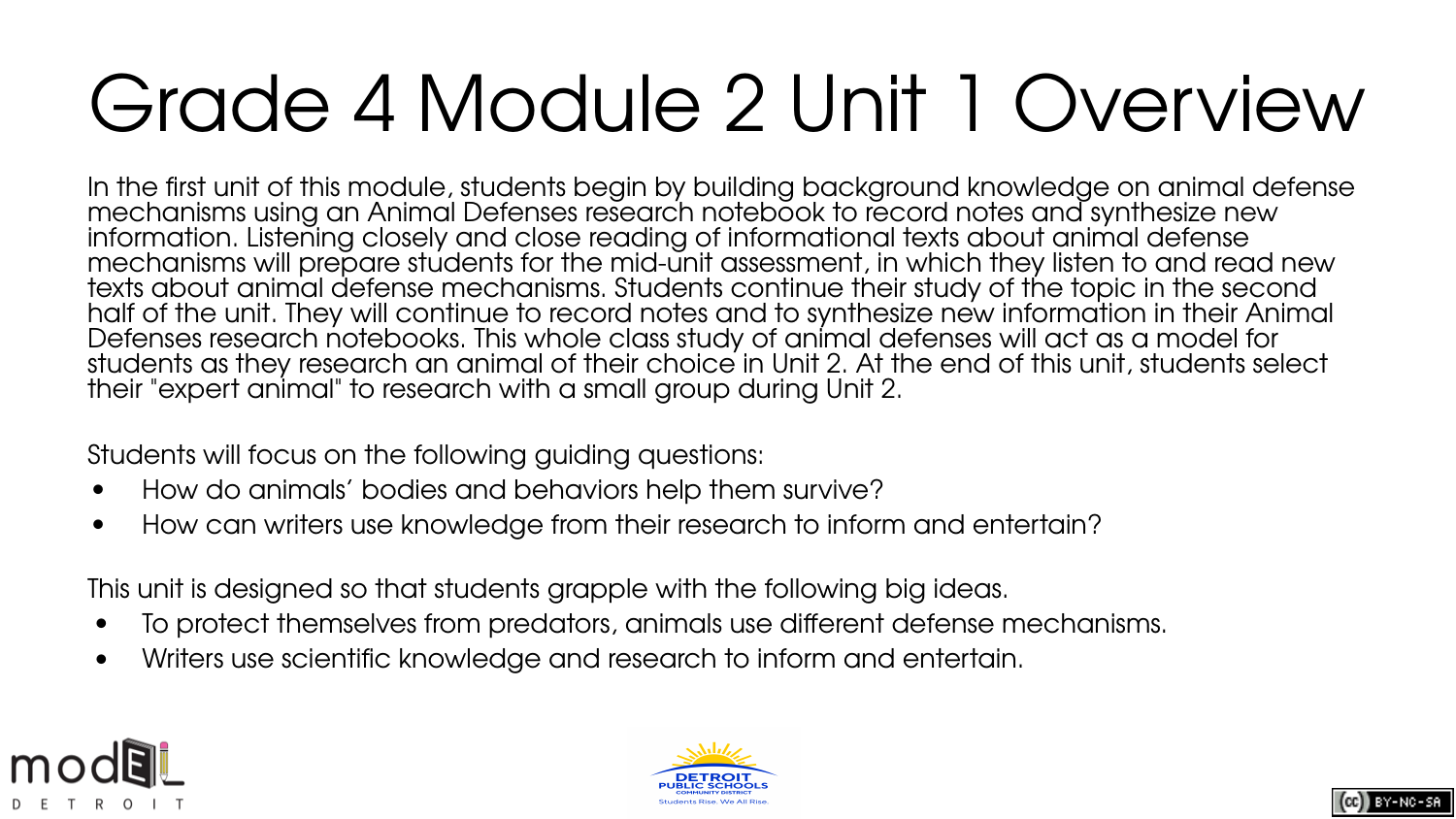

# Grade 4 Module 2 Unit 1 Overview
In the first unit of this module, students begin by building background knowledge on animal defense mechanisms using an Animal Defenses research notebook to record notes and synthesize new information. Listening closely and close reading of informational texts about animal defense mechanisms will prepare students for the mid-unit assessment, in which they listen to and read new texts about animal defense mechanisms. Students continue their study of the topic in the second half of the unit. They will continue to record notes and to synthesize new information in their Animal Defenses research notebooks. This whole class study of animal defenses will act as a model for students as they research an animal of their choice in Unit 2. At the end of this unit, students select their "expert animal" to research with a small group during Unit 2.

Students will focus on the following guiding questions:
How do animals’ bodies and behaviors help them survive?
How can writers use knowledge from their research to inform and entertain?
This unit is designed so that students grapple with the following big ideas.
To protect themselves from predators, animals use different defense mechanisms.
Writers use scientific knowledge and research to inform and entertain.